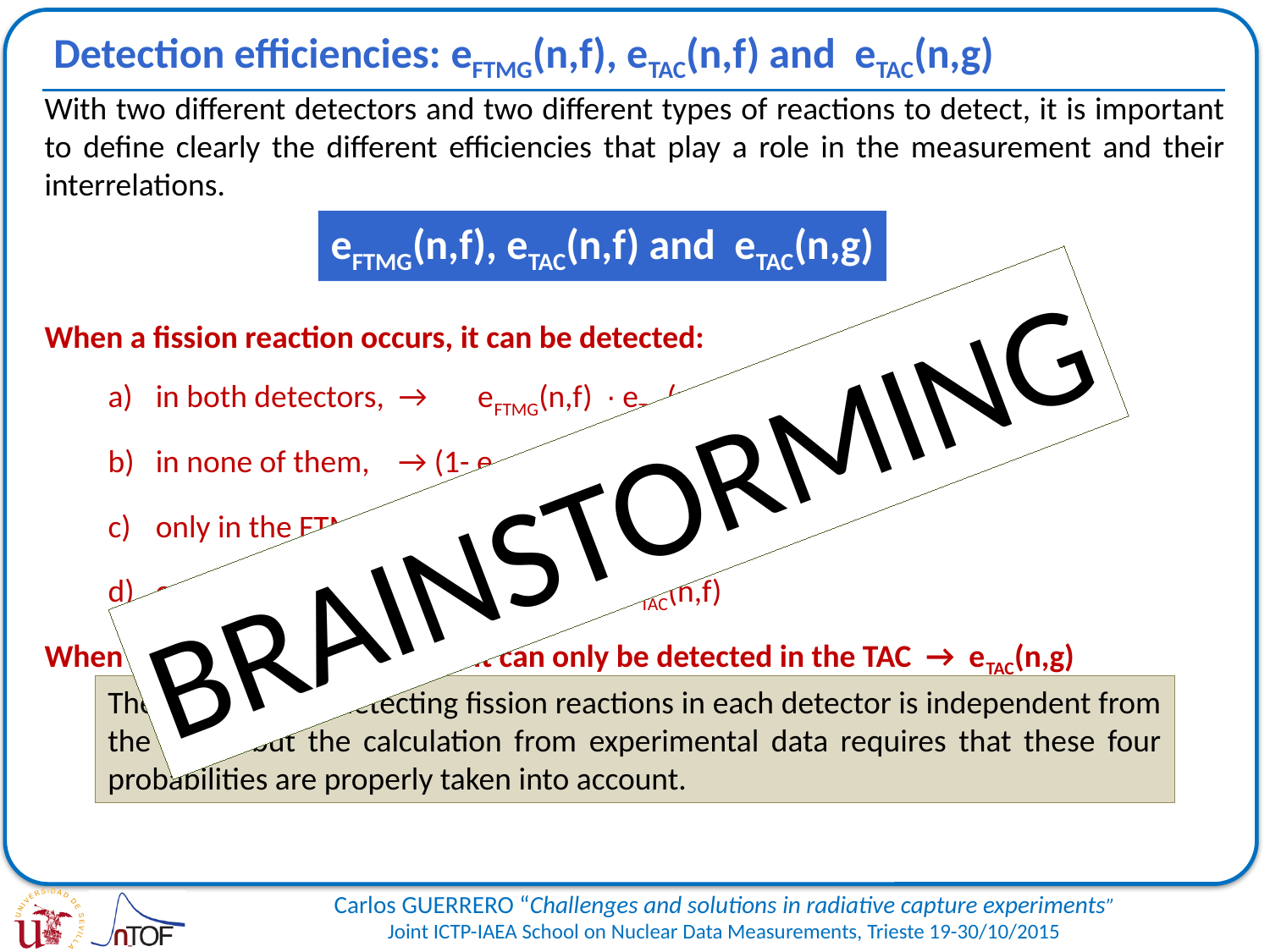

Detection efficiencies: eFTMG(n,f), eTAC(n,f) and  eTAC(n,g)

With two different detectors and two different types of reactions to detect, it is important to define clearly the different efficiencies that play a role in the measurement and their interrelations.

When a fission reaction occurs, it can be detected:
in both detectors,  →       eFTMG(n,f)  ∙ eTAC(n,f)
in none of them,    → (1- eFTMG(n,f)) ∙ (1- eTAC(n,f))
only in the FTMGs →       eFTMG(n,f)  ∙ (1- eTAC(n,f))
only in the TAC.      → (1- eFTMG(n,f)) ∙ eTAC(n,f)
When a neutron capture occurs, it can only be detected in the TAC  →  eTAC(n,g)

eFTMG(n,f), eTAC(n,f) and  eTAC(n,g)
BRAINSTORMING
The efficiency for detecting fission reactions in each detector is independent from the other, but the calculation from experimental data requires that these four probabilities are properly taken into account.